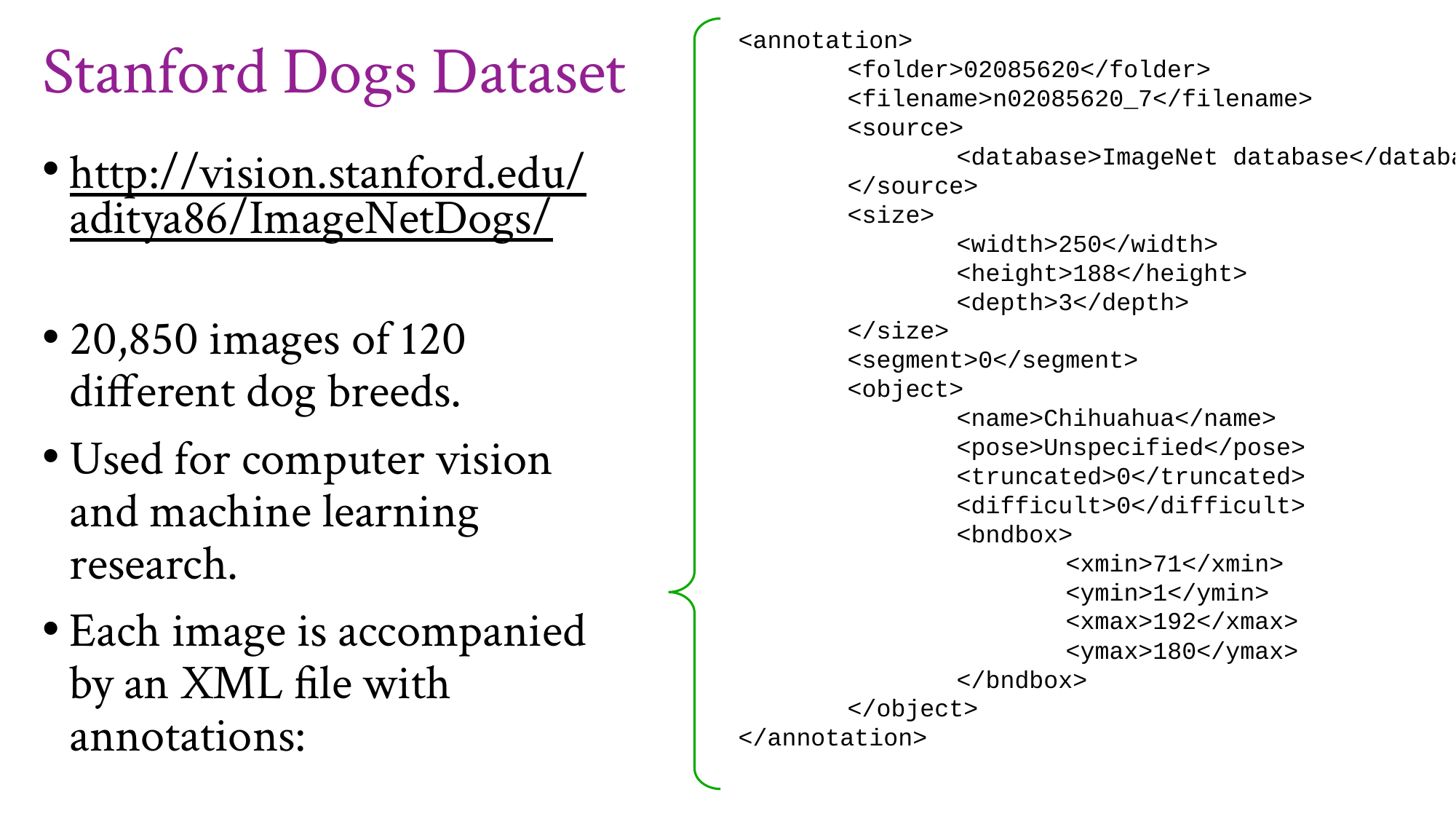

# Stanford Dogs Dataset

<annotation>
	<folder>02085620</folder>
	<filename>n02085620_7</filename>
	<source>
		<database>ImageNet database</database>
	</source>
	<size>
		<width>250</width>
		<height>188</height>
		<depth>3</depth>
	</size>
	<segment>0</segment>
	<object>
		<name>Chihuahua</name>
		<pose>Unspecified</pose>
		<truncated>0</truncated>
		<difficult>0</difficult>
		<bndbox>
			<xmin>71</xmin>
			<ymin>1</ymin>
			<xmax>192</xmax>
			<ymax>180</ymax>
		</bndbox>
	</object>
</annotation>

http://vision.stanford.edu/aditya86/ImageNetDogs/
20,850 images of 120 different dog breeds.
Used for computer vision and machine learning research.
Each image is accompanied by an XML file with annotations: